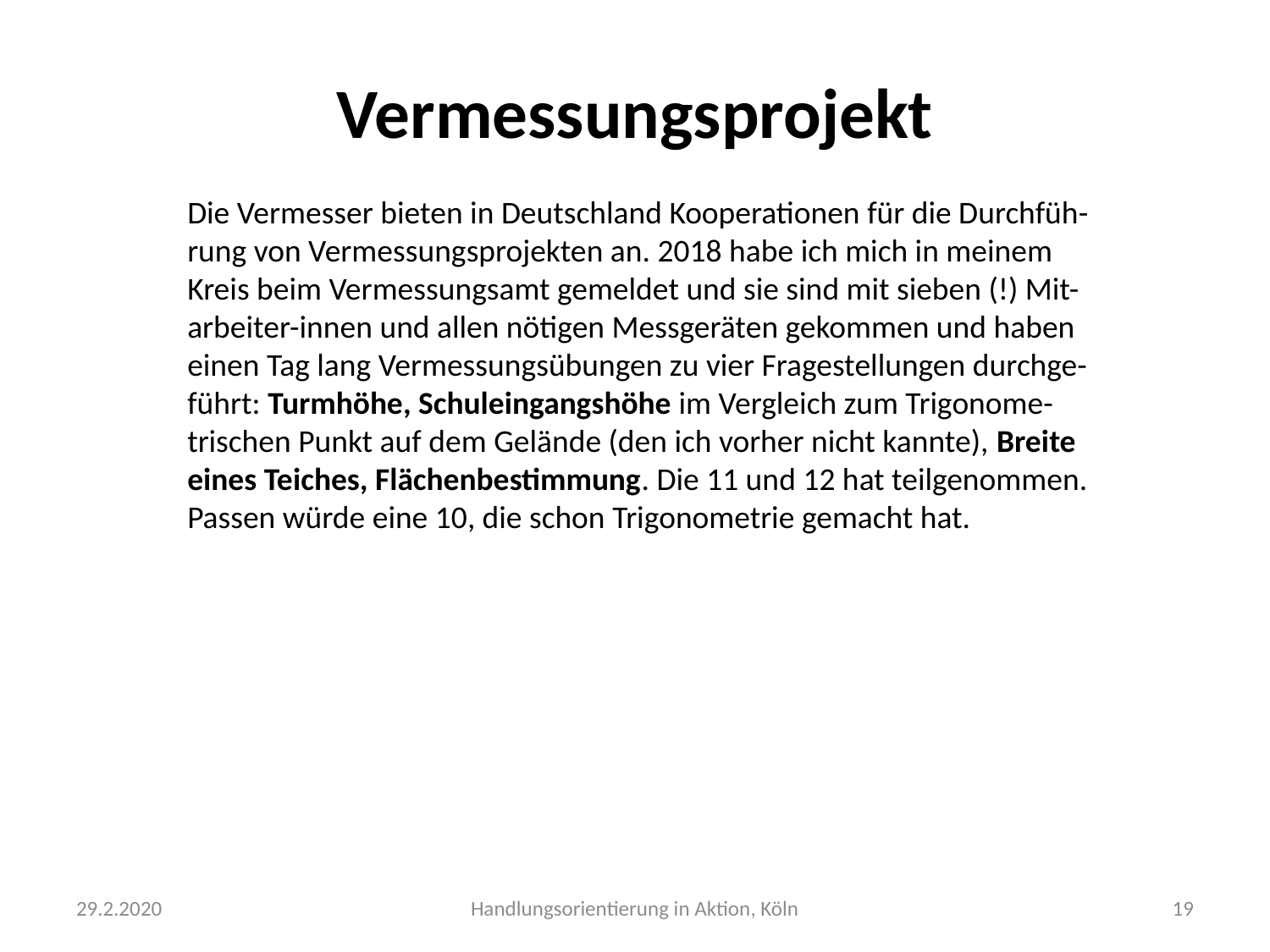

Vermessungsprojekt
Die Vermesser bieten in Deutschland Kooperationen für die Durchfüh-rung von Vermessungsprojekten an. 2018 habe ich mich in meinem Kreis beim Vermessungsamt gemeldet und sie sind mit sieben (!) Mit-arbeiter-innen und allen nötigen Messgeräten gekommen und haben einen Tag lang Vermessungsübungen zu vier Fragestellungen durchge-führt: Turmhöhe, Schuleingangshöhe im Vergleich zum Trigonome-trischen Punkt auf dem Gelände (den ich vorher nicht kannte), Breite eines Teiches, Flächenbestimmung. Die 11 und 12 hat teilgenommen. Passen würde eine 10, die schon Trigonometrie gemacht hat.
29.2.2020
Handlungsorientierung in Aktion, Köln
19